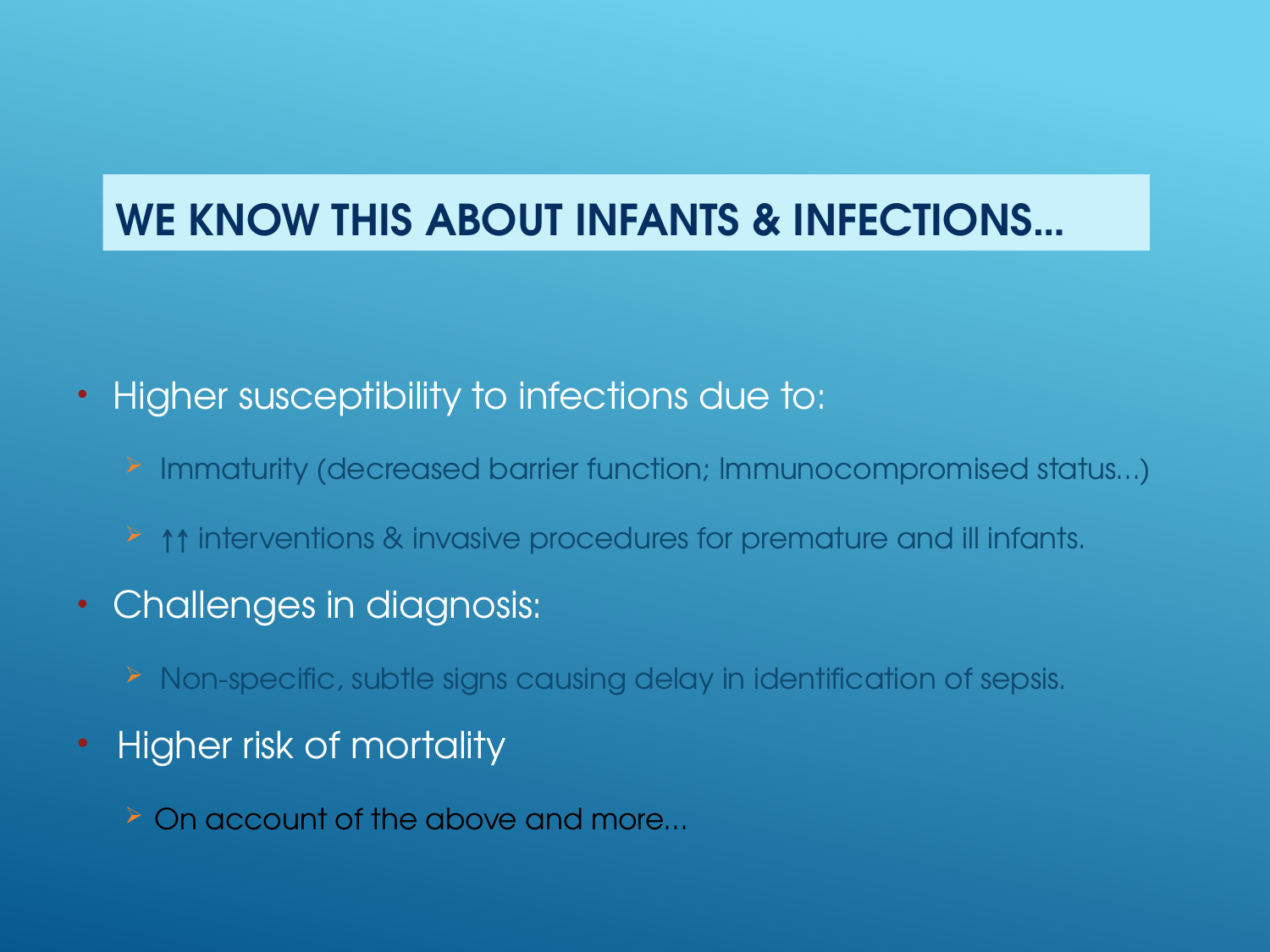

# We know this about infants & infections…
Higher susceptibility to infections due to:
Immaturity (decreased barrier function; Immunocompromised status…)
↑↑ interventions & invasive procedures for premature and ill infants.
Challenges in diagnosis:
Non-specific, subtle signs causing delay in identification of sepsis.
  Higher risk of mortality
On account of the above and more…